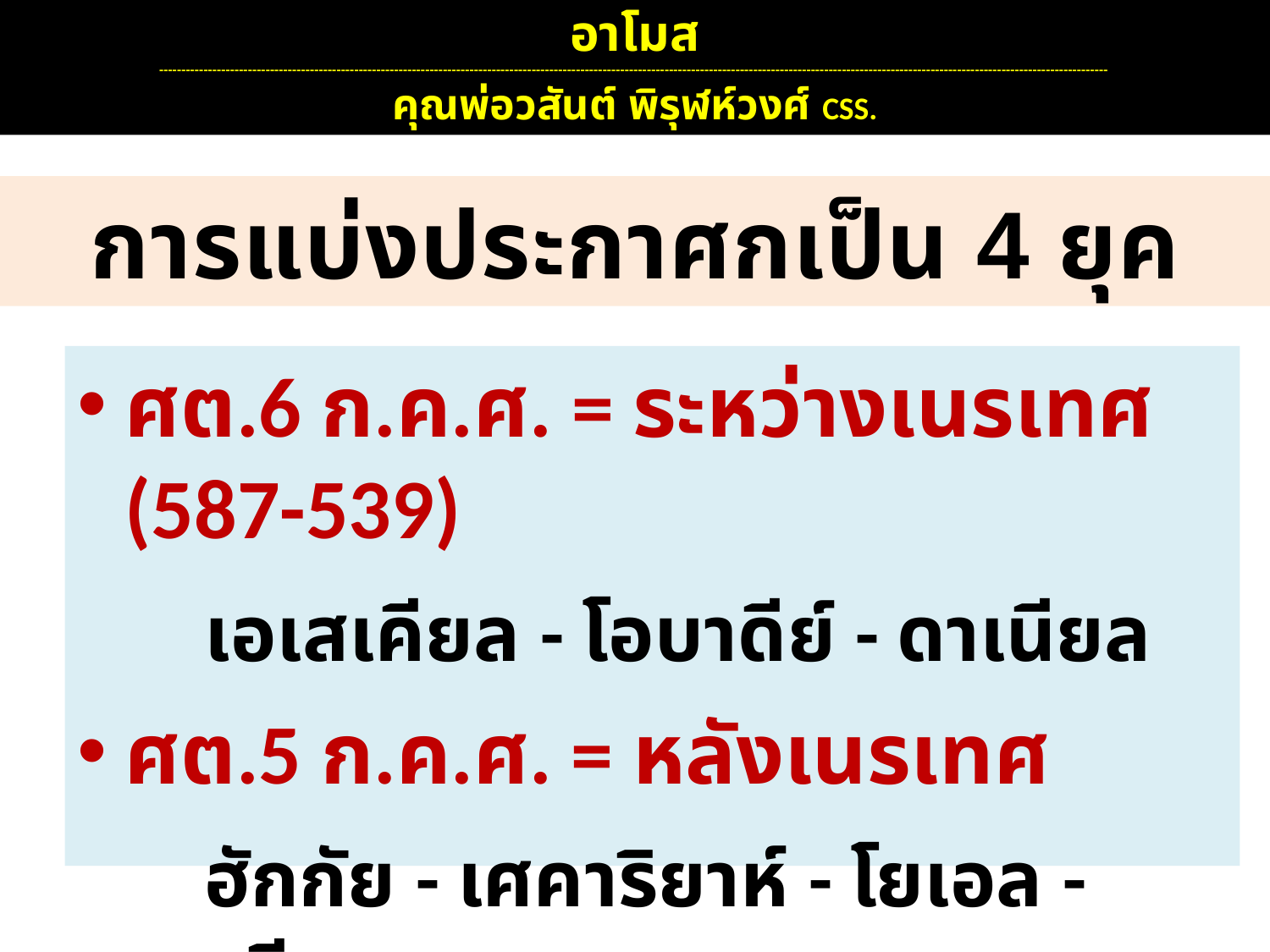

อาโมส
----------------------------------------------------------------------------------------------------------------------------------------------------------------------------------------------------------------------
คุณพ่อวสันต์ พิรุฬห์วงศ์ CSS.
การแบ่งประกาศกเป็น 4 ยุค
ศต.6 ก.ค.ศ. = ระหว่างเนรเทศ (587-539)
	เอเสเคียล - โอบาดีย์ - ดาเนียล
ศต.5 ก.ค.ศ. = หลังเนรเทศ
	ฮักกัย - เศคาริยาห์ - โยเอล - มาลาคี